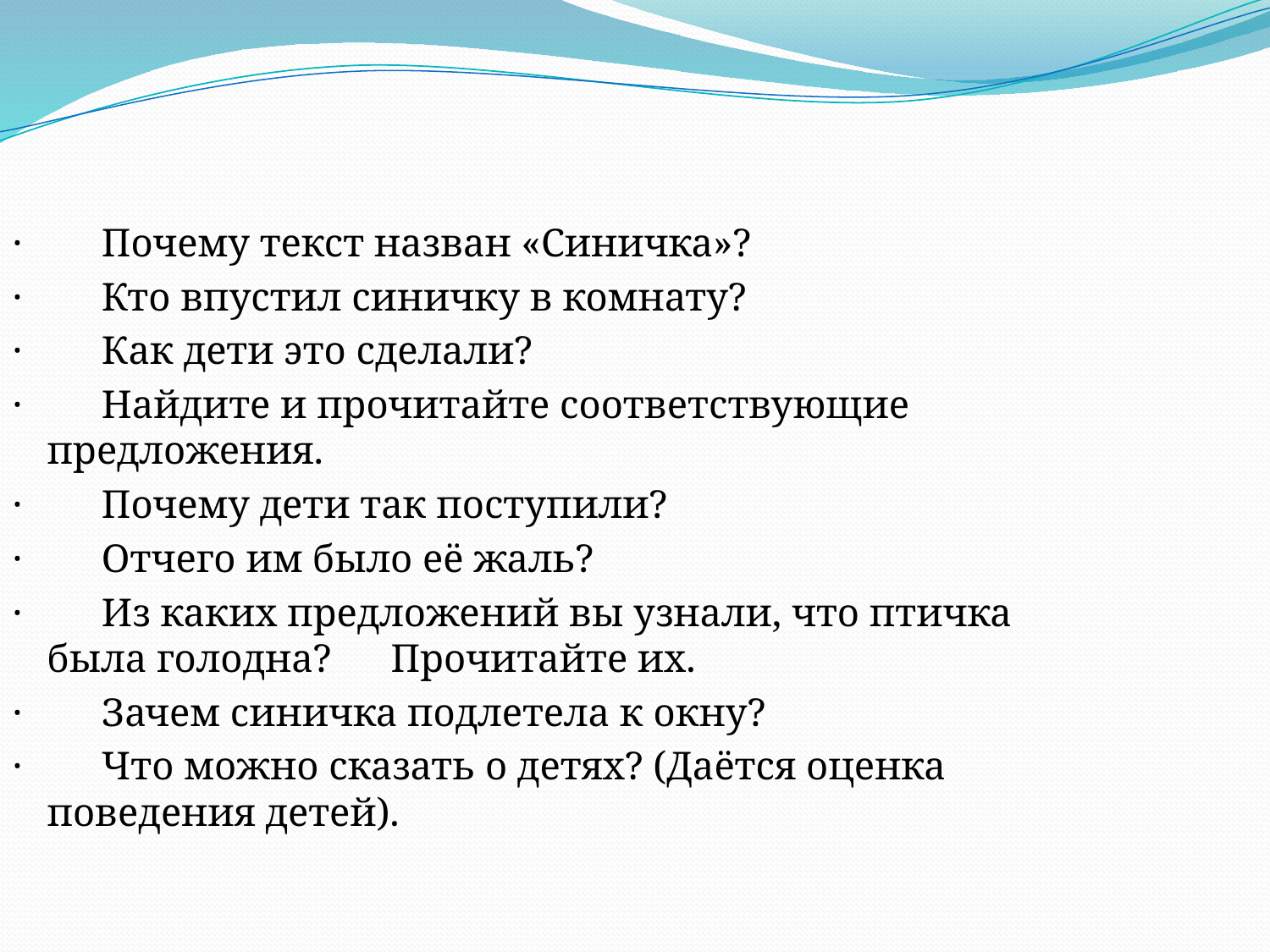

·        Почему текст назван «Синичка»?
·        Кто впустил синичку в комнату?
·        Как дети это сделали?
·        Найдите и прочитайте соответствующие предложения.
·        Почему дети так поступили?
·        Отчего им было её жаль?
·        Из каких предложений вы узнали, что птичка была голодна?      Прочитайте их.
·        Зачем синичка подлетела к окну?
·        Что можно сказать о детях? (Даётся оценка поведения детей).